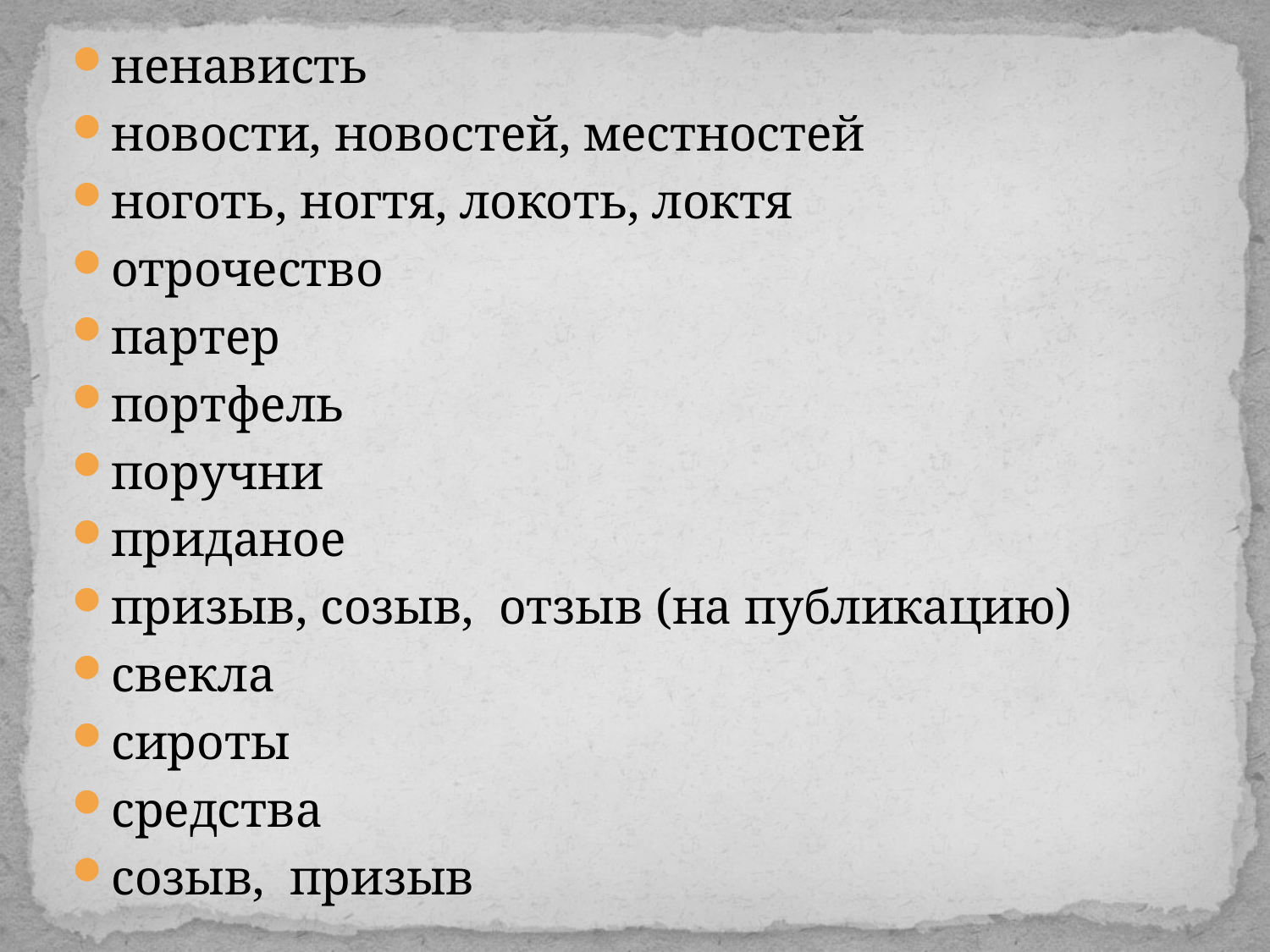

ненависть
новости, новостей, местностей
ноготь, ногтя, локоть, локтя
отрочество
партер
портфель
поручни
приданое
призыв, созыв,  отзыв (на публикацию)
свекла
сироты
средства
созыв,  призыв